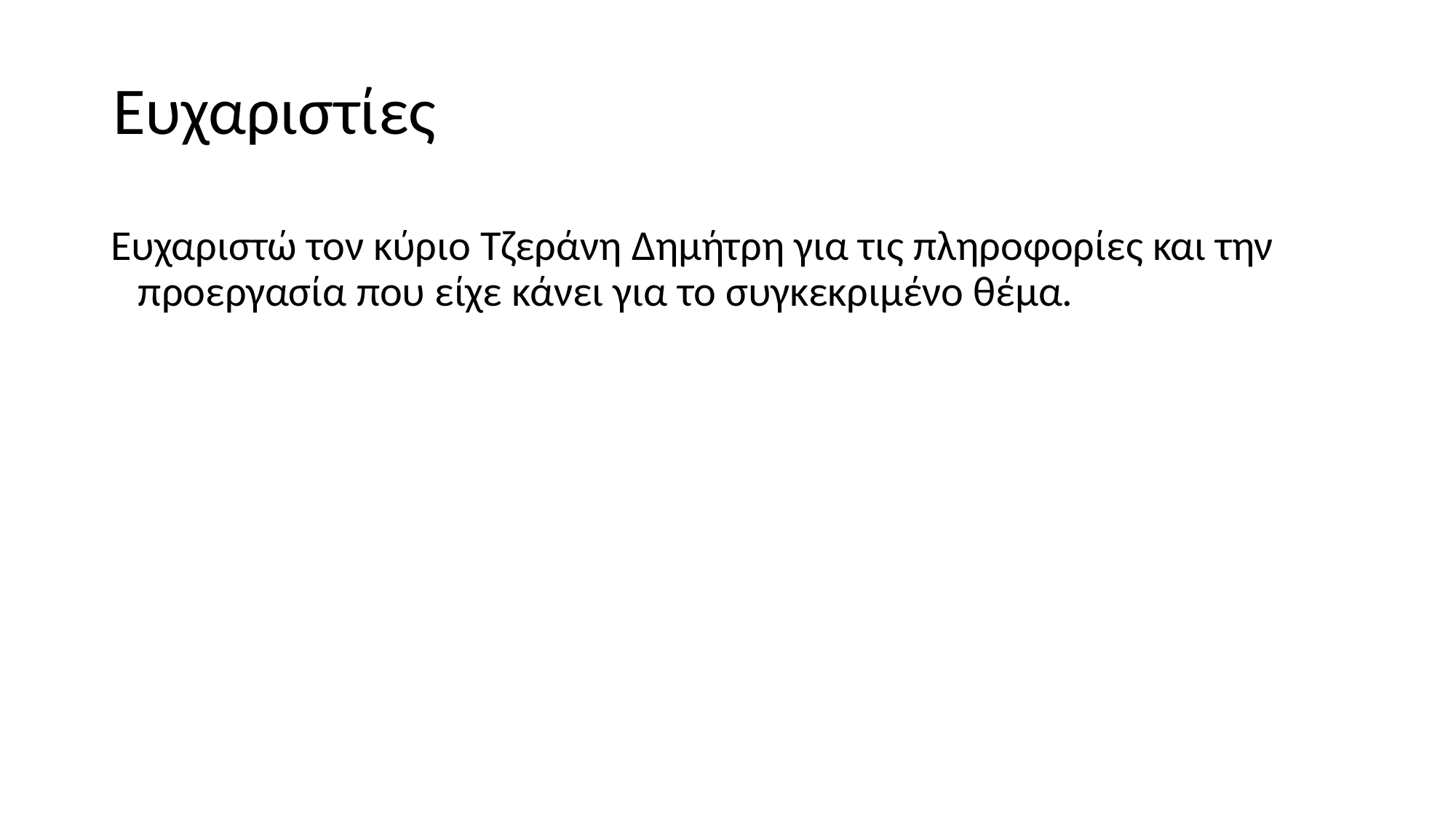

# Ευχαριστίες
Ευχαριστώ τον κύριο Τζεράνη Δημήτρη για τις πληροφορίες και την προεργασία που είχε κάνει για το συγκεκριμένο θέμα.